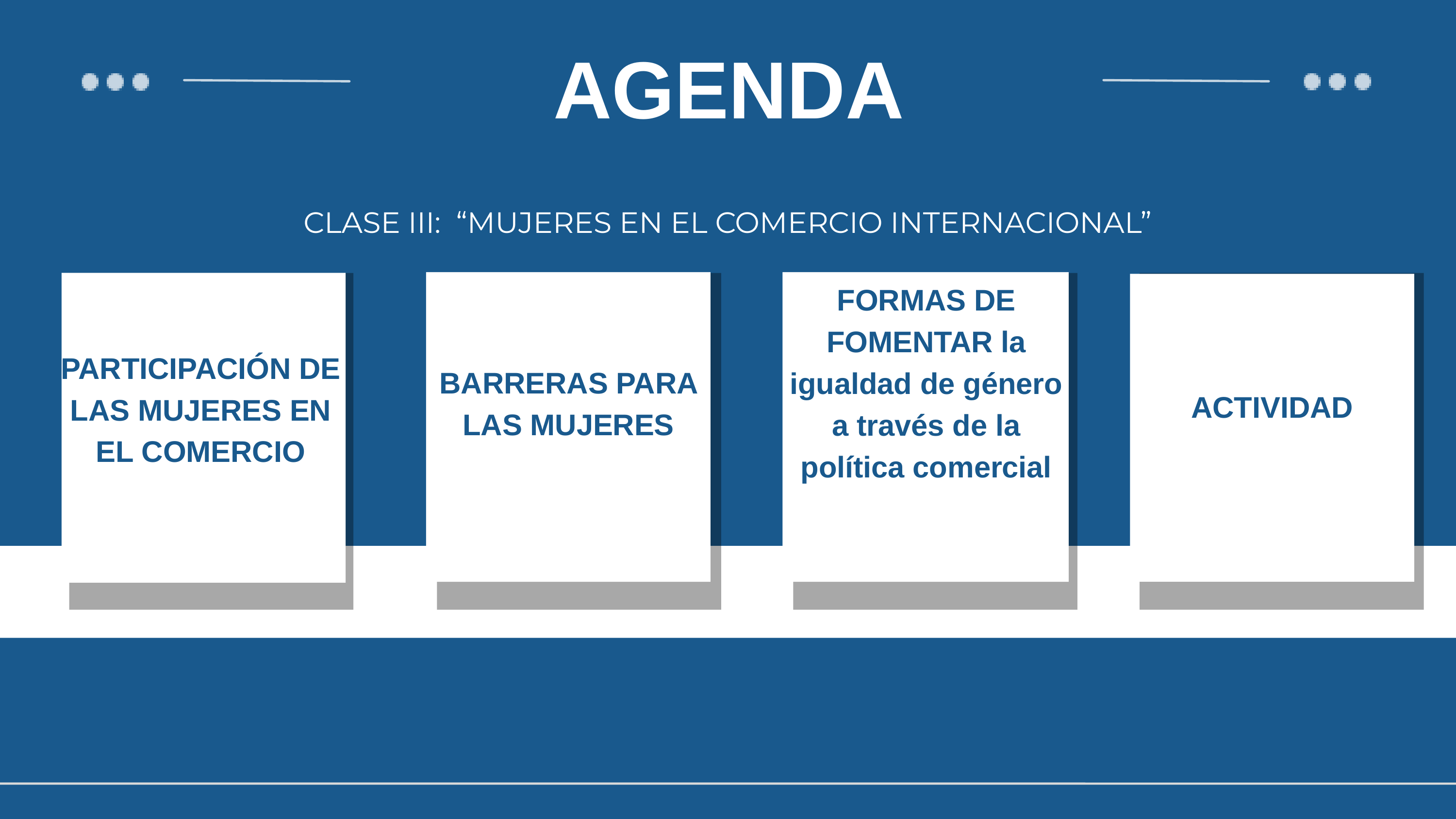

AGENDA

CLASE III:  “MUJERES EN EL COMERCIO INTERNACIONAL”

FORMAS DE FOMENTAR la igualdad de género a través de la política comercial
PARTICIPACIÓN DE LAS MUJERES EN EL COMERCIO
BARRERAS PARA LAS MUJERES
ACTIVIDAD